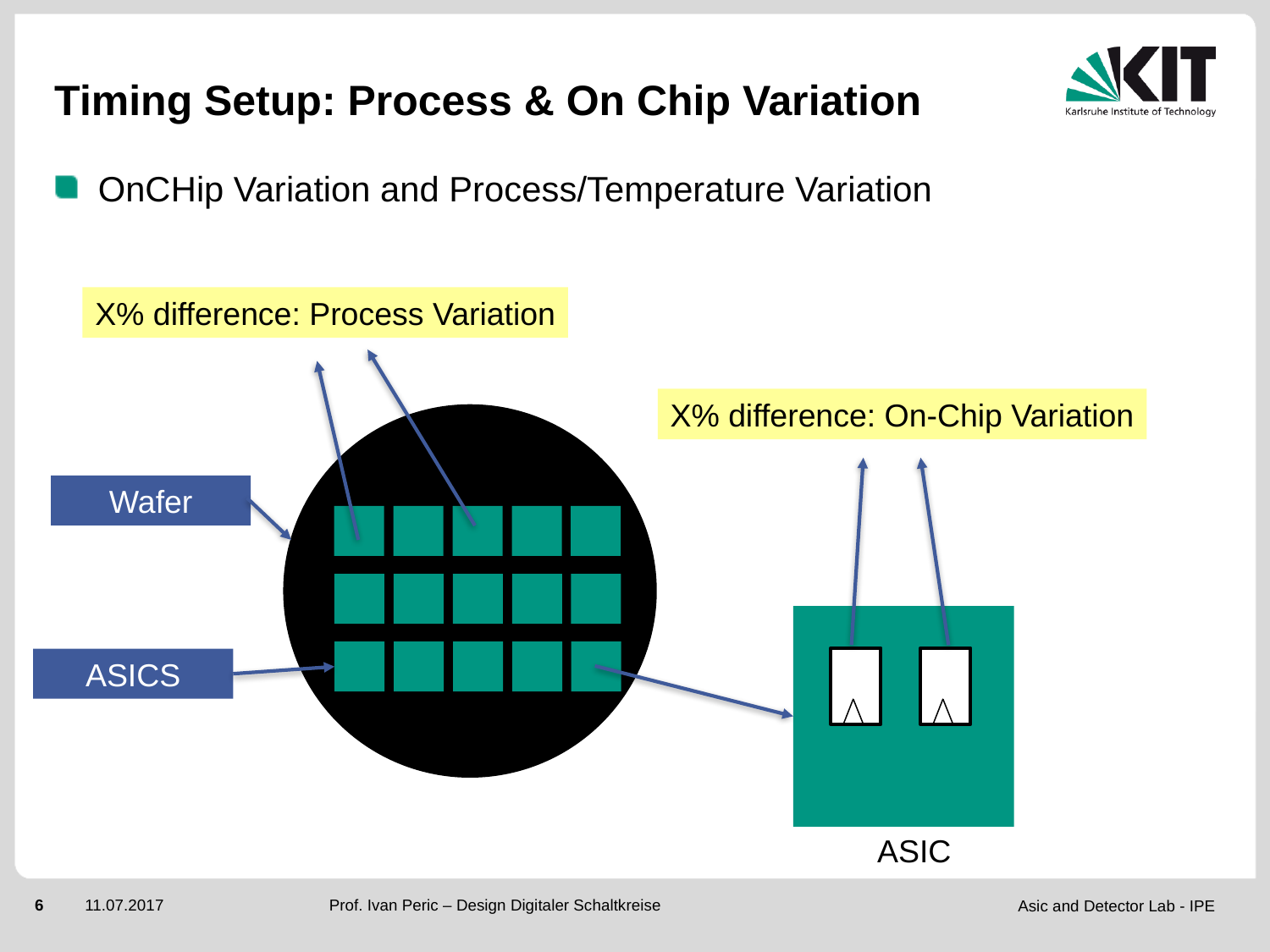

# Timing Setup: Process & On Chip Variation
OnCHip Variation and Process/Temperature Variation
X% difference: Process Variation
X% difference: On-Chip Variation

Wafer

ASICS
ASIC